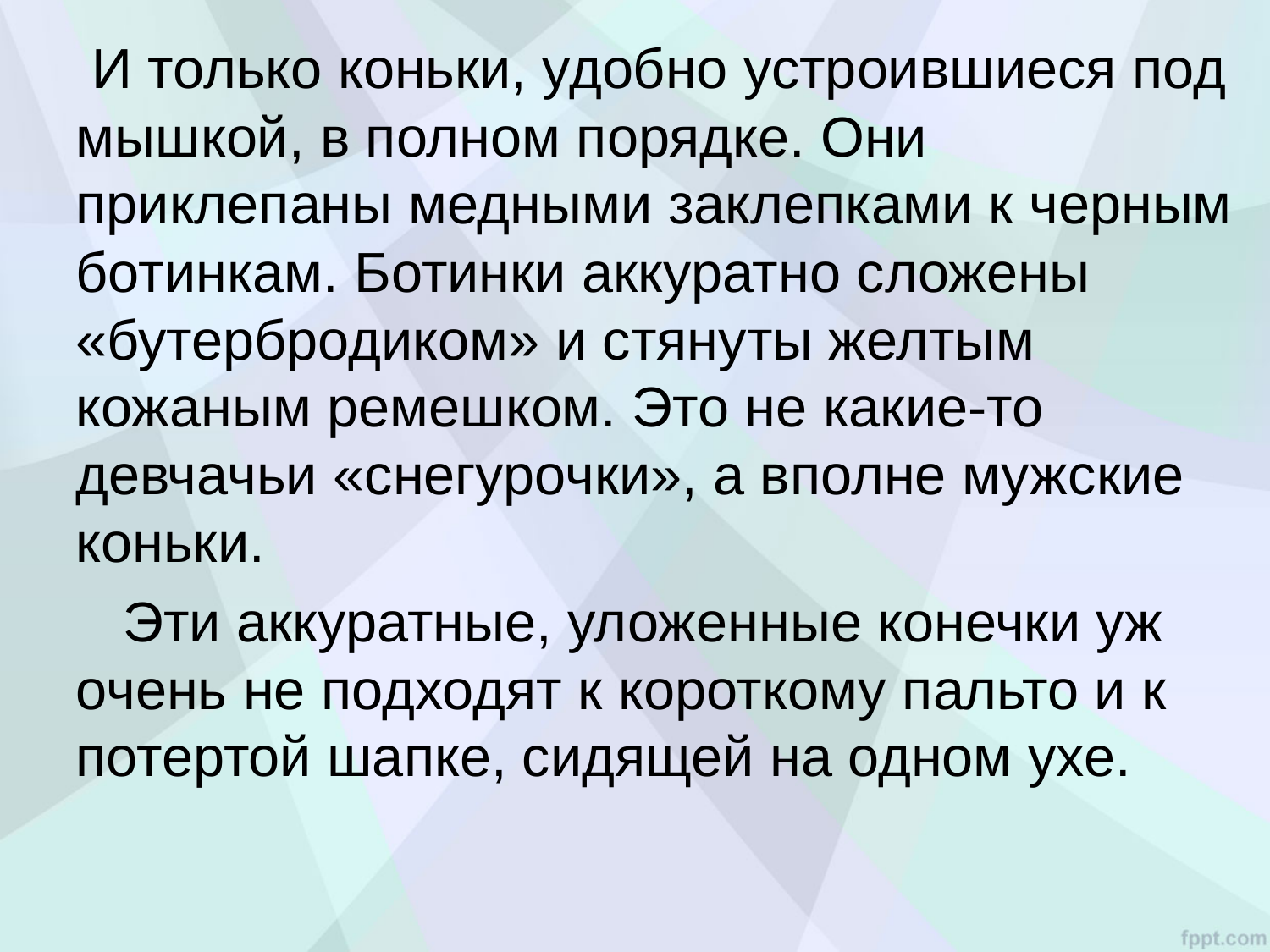

И только коньки, удобно устроившиеся под мышкой, в полном порядке. Они приклепаны медными заклепками к черным ботинкам. Ботинки аккуратно сложены «бутербродиком» и стянуты желтым кожаным ремешком. Это не какие-то девчачьи «снегурочки», а вполне мужские коньки.
   Эти аккуратные, уложенные конечки уж очень не подходят к короткому пальто и к потертой шапке, сидящей на одном ухе.
#